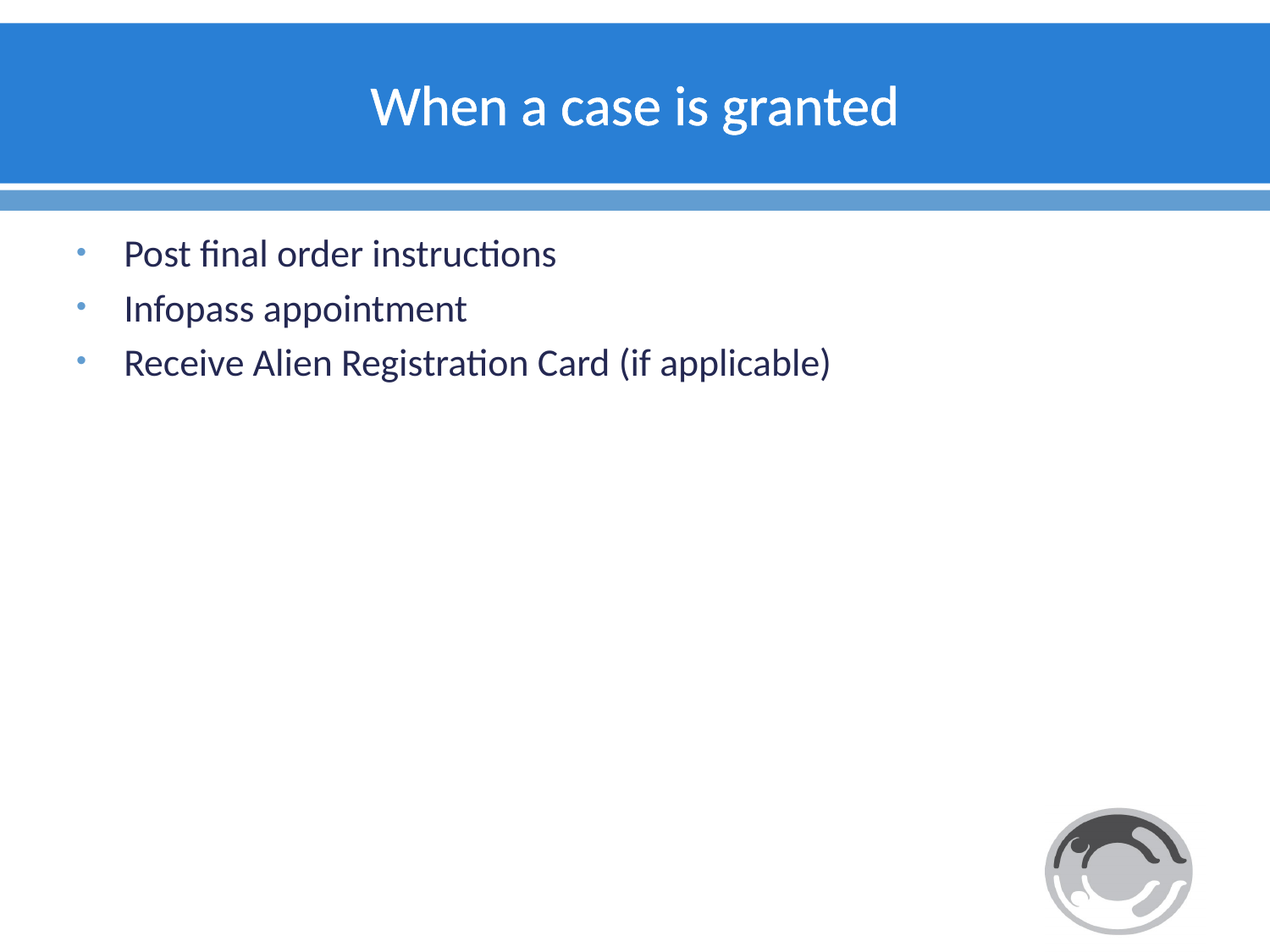

# When a case is granted
Post final order instructions
Infopass appointment
Receive Alien Registration Card (if applicable)